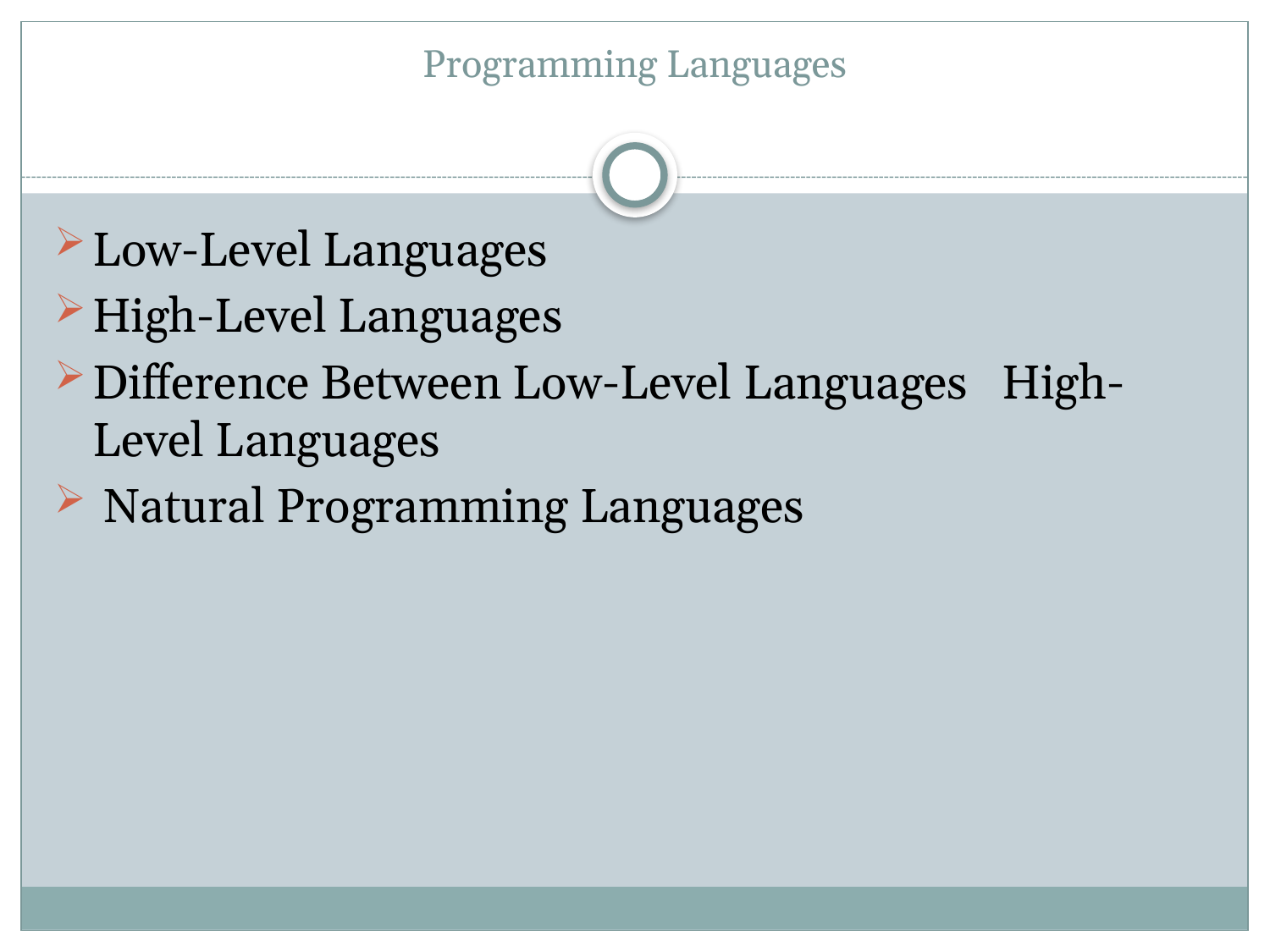

# Programming Languages
Low-Level Languages
High-Level Languages
Difference Between Low-Level Languages   High-Level Languages
 Natural Programming Languages